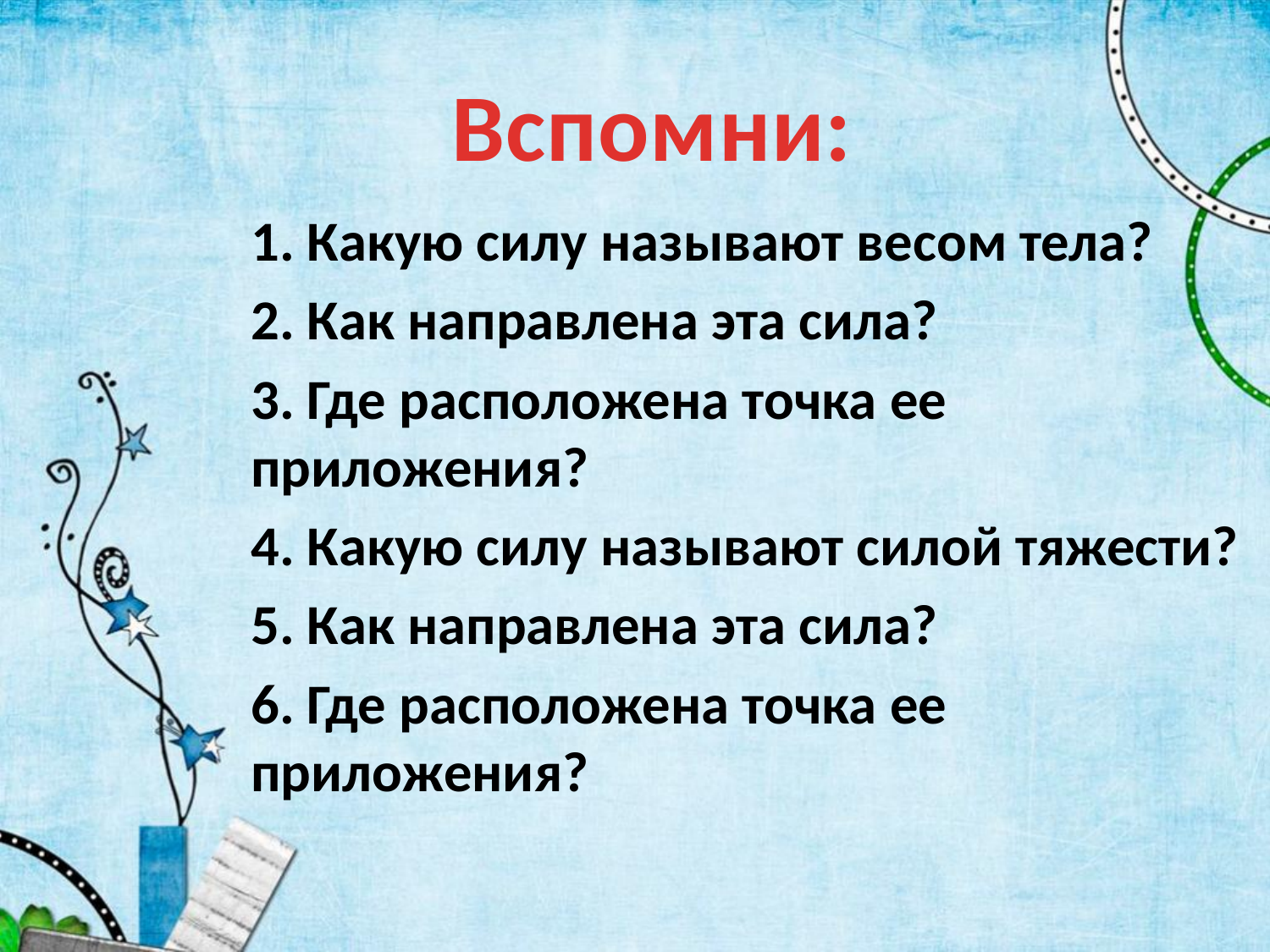

Вспомни:
1. Какую силу называют весом тела?
2. Как направлена эта сила?
3. Где расположена точка ее приложения?
4. Какую силу называют силой тяжести?
5. Как направлена эта сила?
6. Где расположена точка ее приложения?